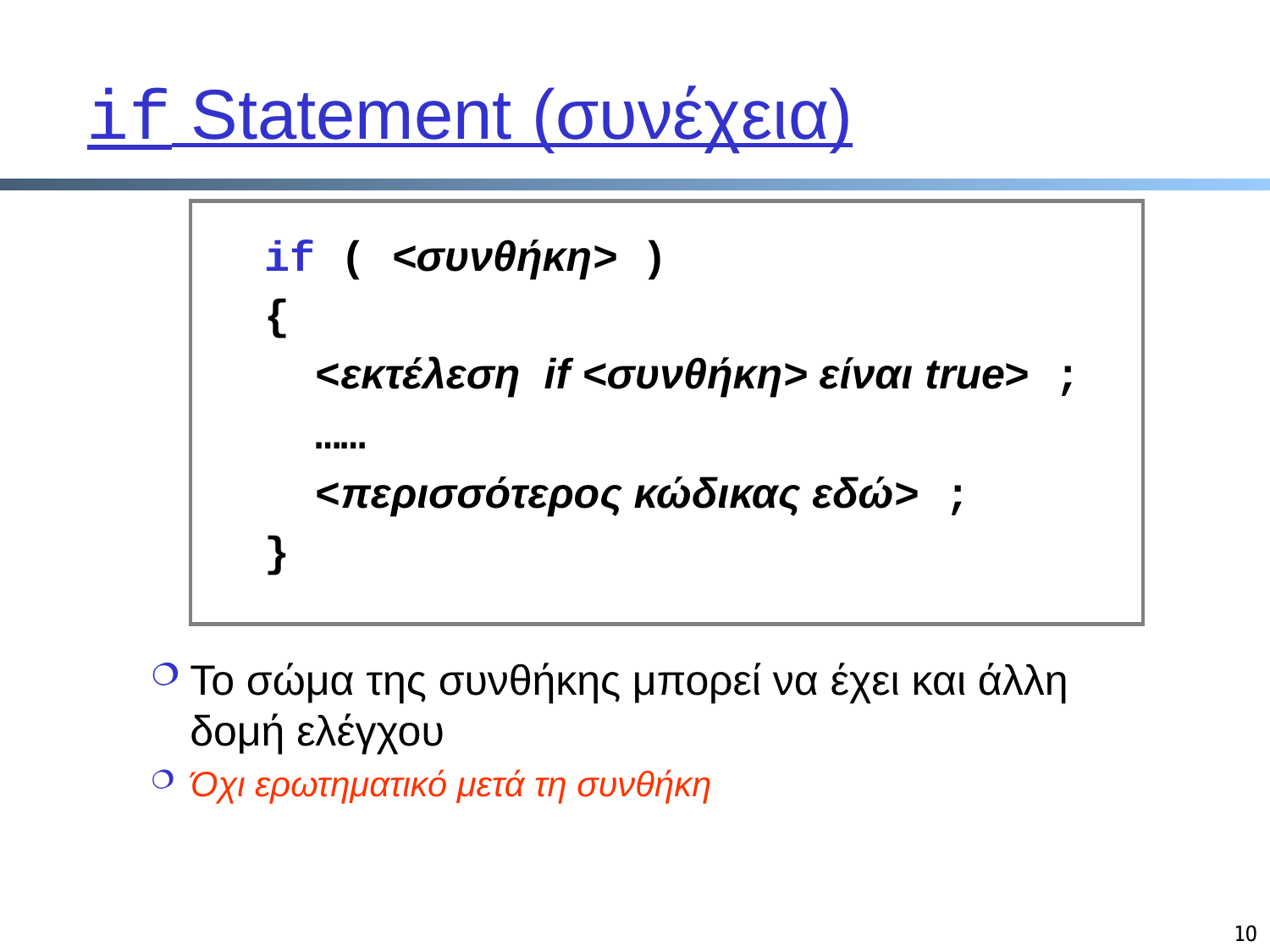

# if Statement (συνέχεια)

       if ( <συνθήκη> )
       {
         <εκτέλεση  if <συνθήκη> είναι true> ;
         ……
         <περισσότερος κώδικας εδώ> ;
       }

Το σώμα της συνθήκης μπορεί να έχει και άλλη δομή ελέγχου
Όχι ερωτηματικό μετά τη συνθήκη

10